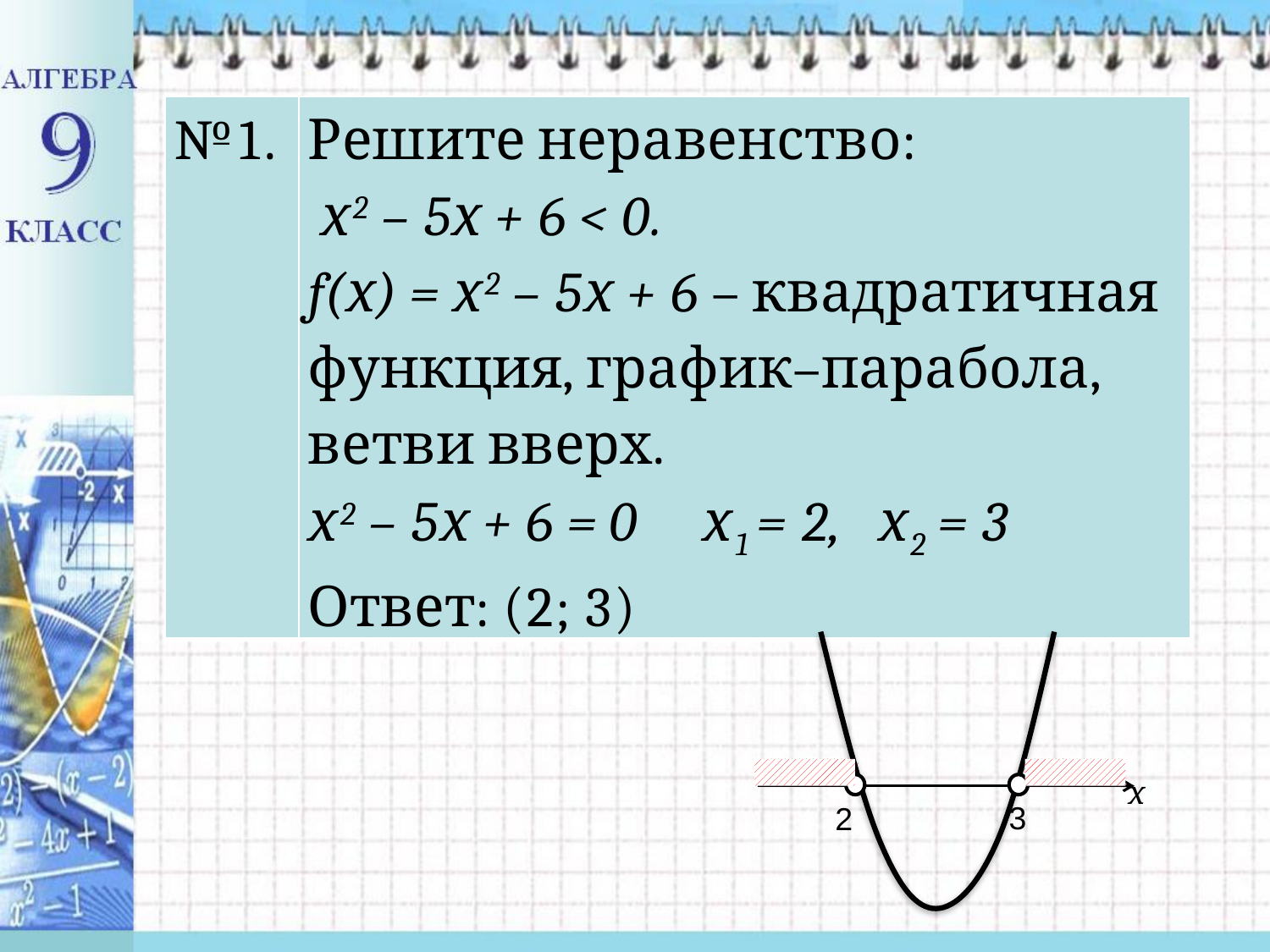

| №1. | Решите неравенство: х2 – 5х + 6 < 0. f(х) = х2 – 5х + 6 – квадратичная функция, график–парабола, ветви вверх. х2 – 5х + 6 = 0 х1 = 2, х2 = 3 Ответ: (2; 3) |
| --- | --- |

х

3
2